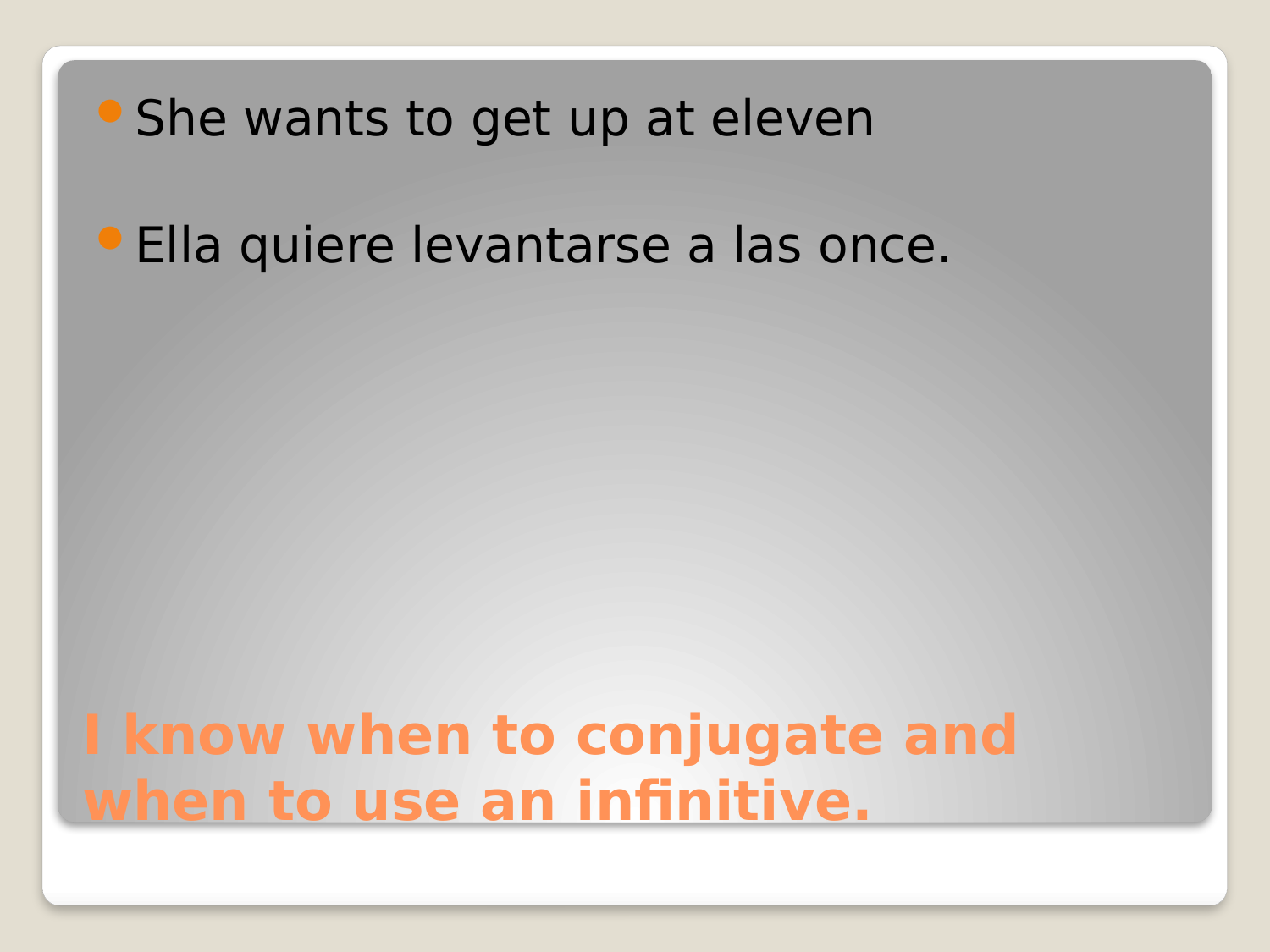

She wants to get up at eleven

Ella quiere levantarse a las once.
# I know when to conjugate and when to use an infinitive.